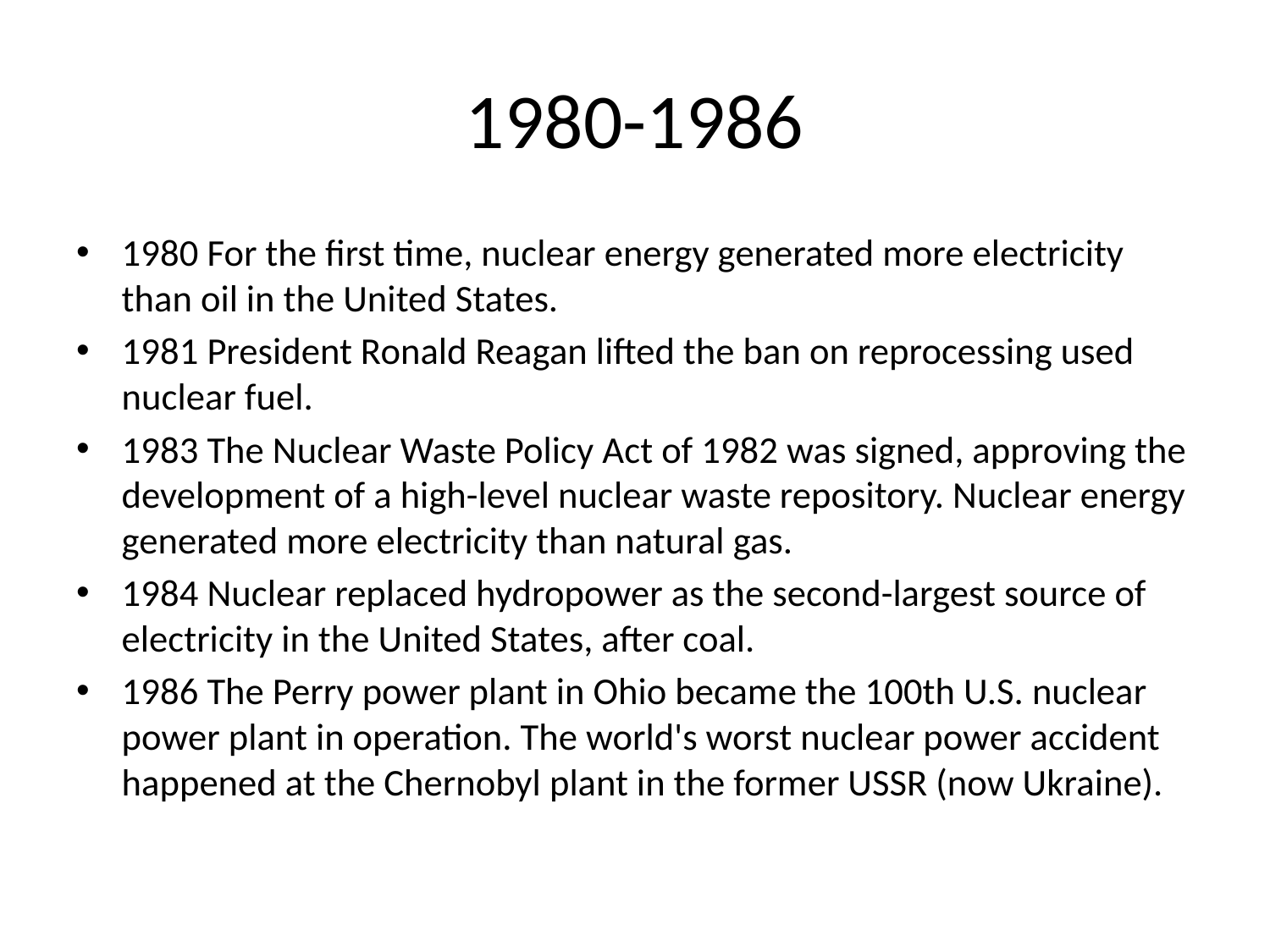

# 1980-1986
1980 For the first time, nuclear energy generated more electricity than oil in the United States.
1981 President Ronald Reagan lifted the ban on reprocessing used nuclear fuel.
1983 The Nuclear Waste Policy Act of 1982 was signed, approving the development of a high-level nuclear waste repository. Nuclear energy generated more electricity than natural gas.
1984 Nuclear replaced hydropower as the second-largest source of electricity in the United States, after coal.
1986 The Perry power plant in Ohio became the 100th U.S. nuclear power plant in operation. The world's worst nuclear power accident happened at the Chernobyl plant in the former USSR (now Ukraine).